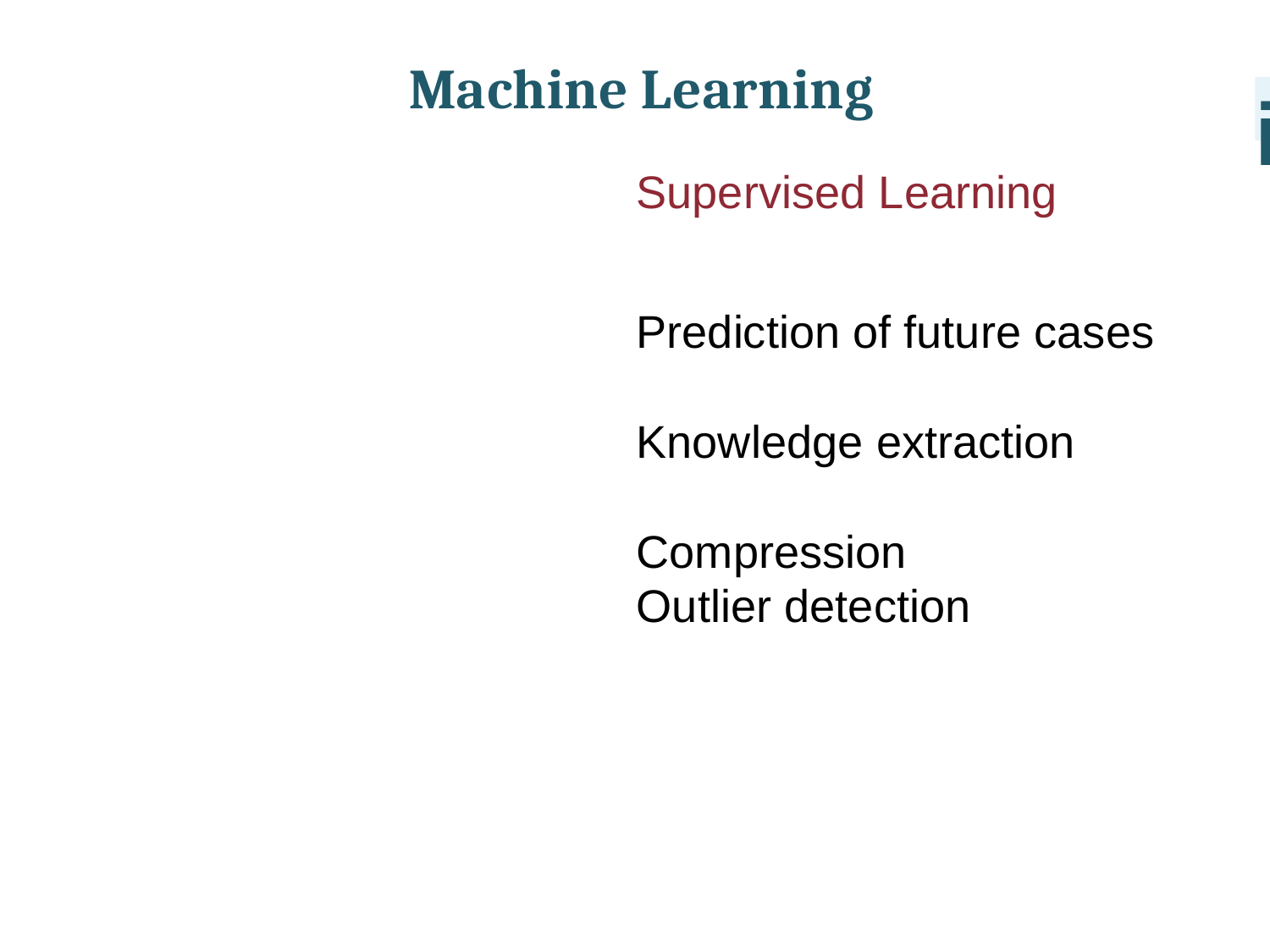

Machine Learning
i
Supervised Learning
Prediction of future cases
Knowledge extraction Compression
Outlier detection